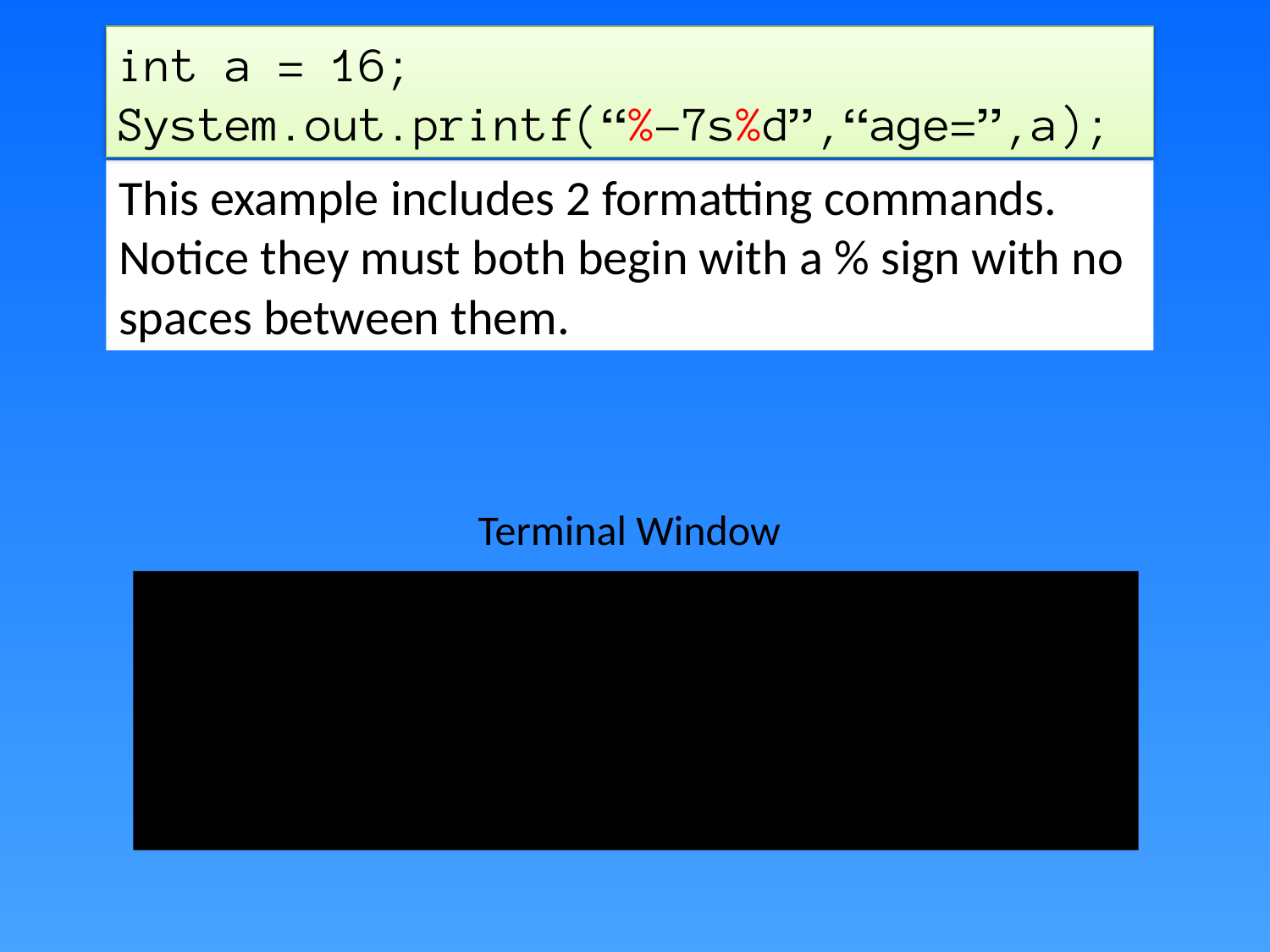

int a = 16;
System.out.printf(“%-7s%d”,“age=”,a);
This example includes 2 formatting commands. Notice they must both begin with a % sign with no spaces between them.
Terminal Window

F